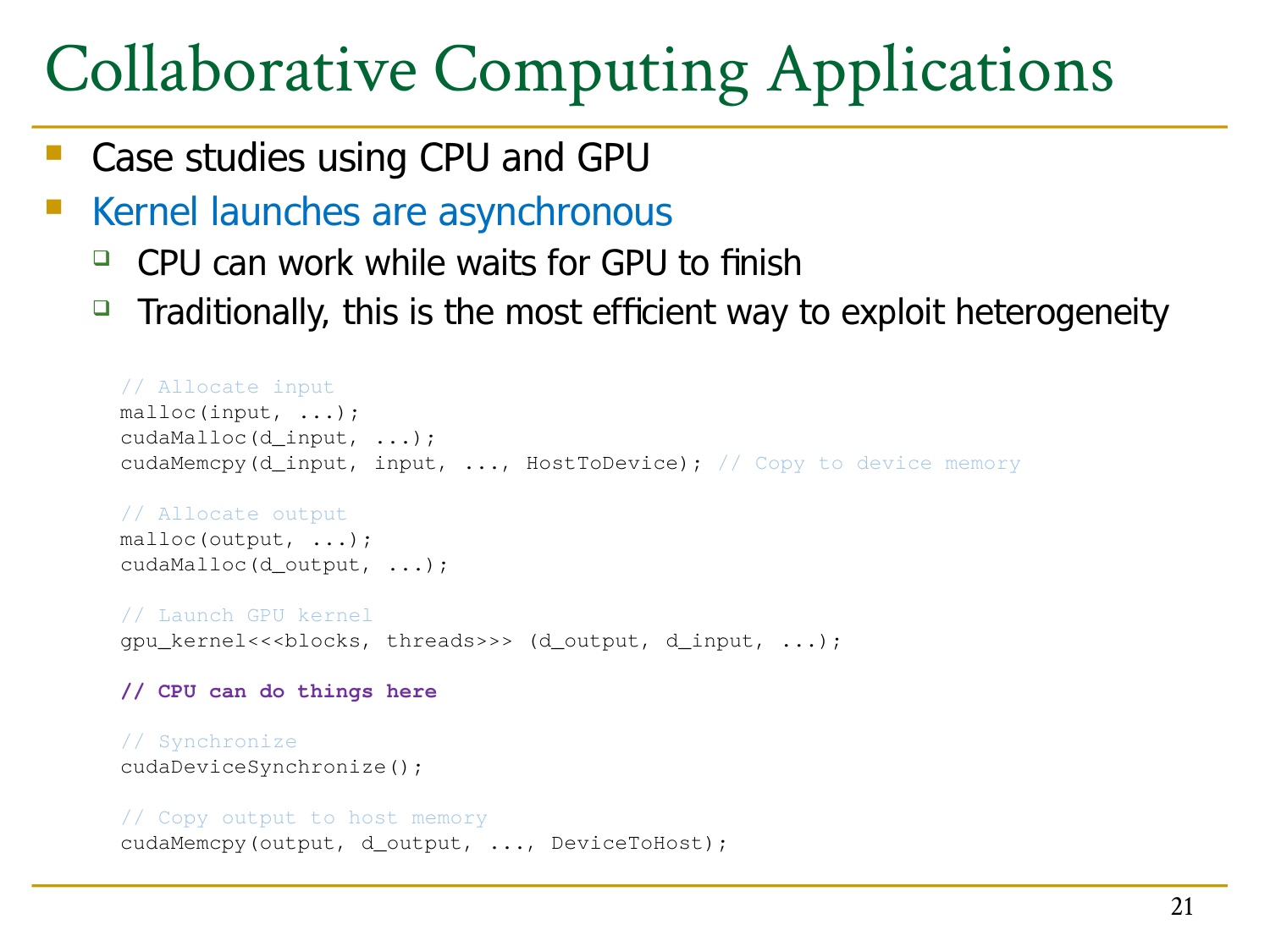

# Collaborative Computing Applications
Case studies using CPU and GPU
Kernel launches are asynchronous
CPU can work while waits for GPU to finish
Traditionally, this is the most efficient way to exploit heterogeneity

 // Allocate input
 malloc(input, ...);
 cudaMalloc(d_input, ...);
 cudaMemcpy(d_input, input, ..., HostToDevice); // Copy to device memory

 // Allocate output
 malloc(output, ...);
 cudaMalloc(d_output, ...);

 // Launch GPU kernel
 gpu_kernel<<<blocks, threads>>> (d_output, d_input, ...);

 // CPU can do things here

 // Synchronize
 cudaDeviceSynchronize();

 // Copy output to host memory
 cudaMemcpy(output, d_output, ..., DeviceToHost);
21